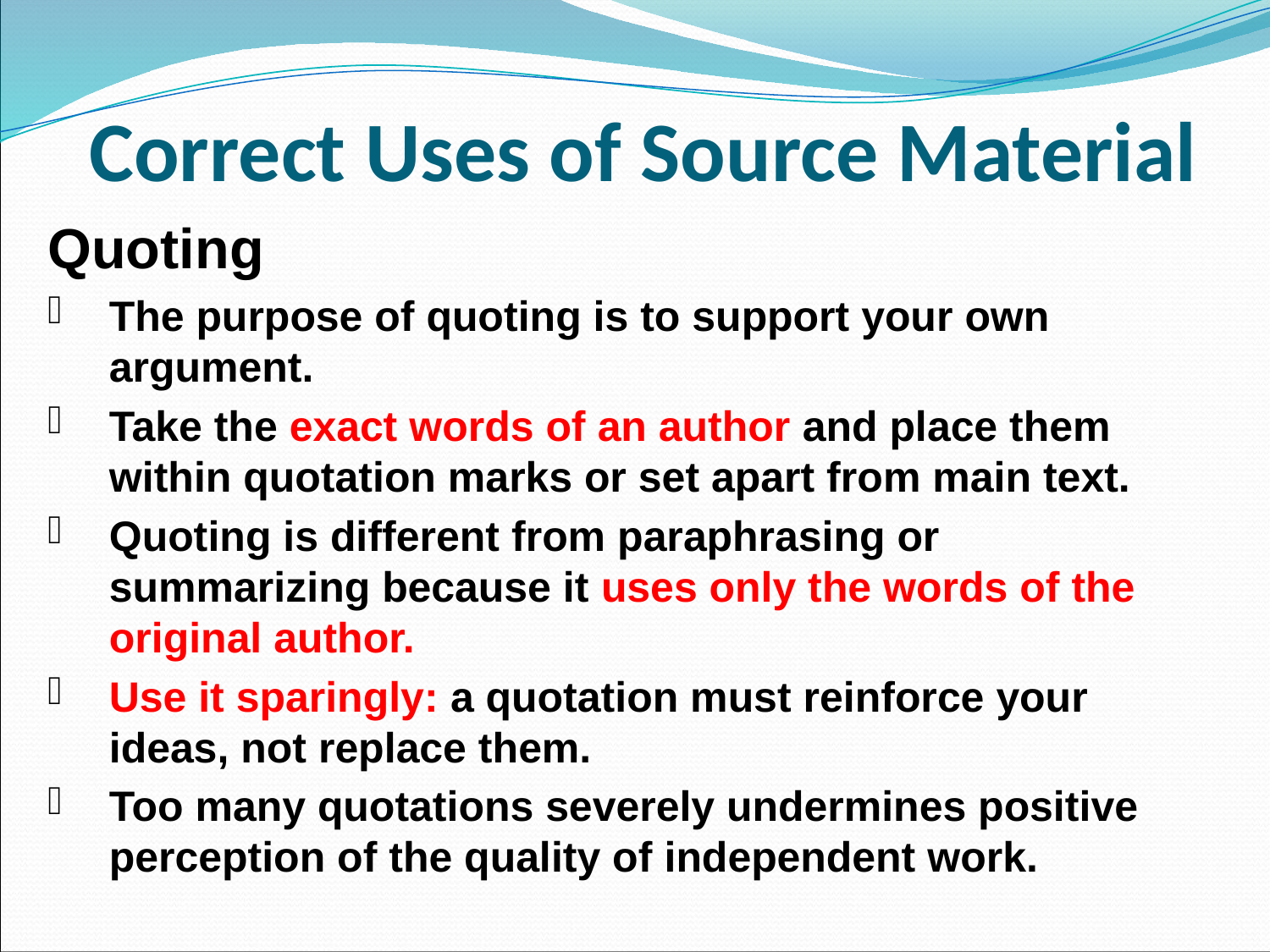

# Correct Uses of Source Material
Quoting
The purpose of quoting is to support your own argument.
Take the exact words of an author and place them within quotation marks or set apart from main text.
Quoting is different from paraphrasing or summarizing because it uses only the words of the original author.
Use it sparingly: a quotation must reinforce your ideas, not replace them.
Too many quotations severely undermines positive perception of the quality of independent work.